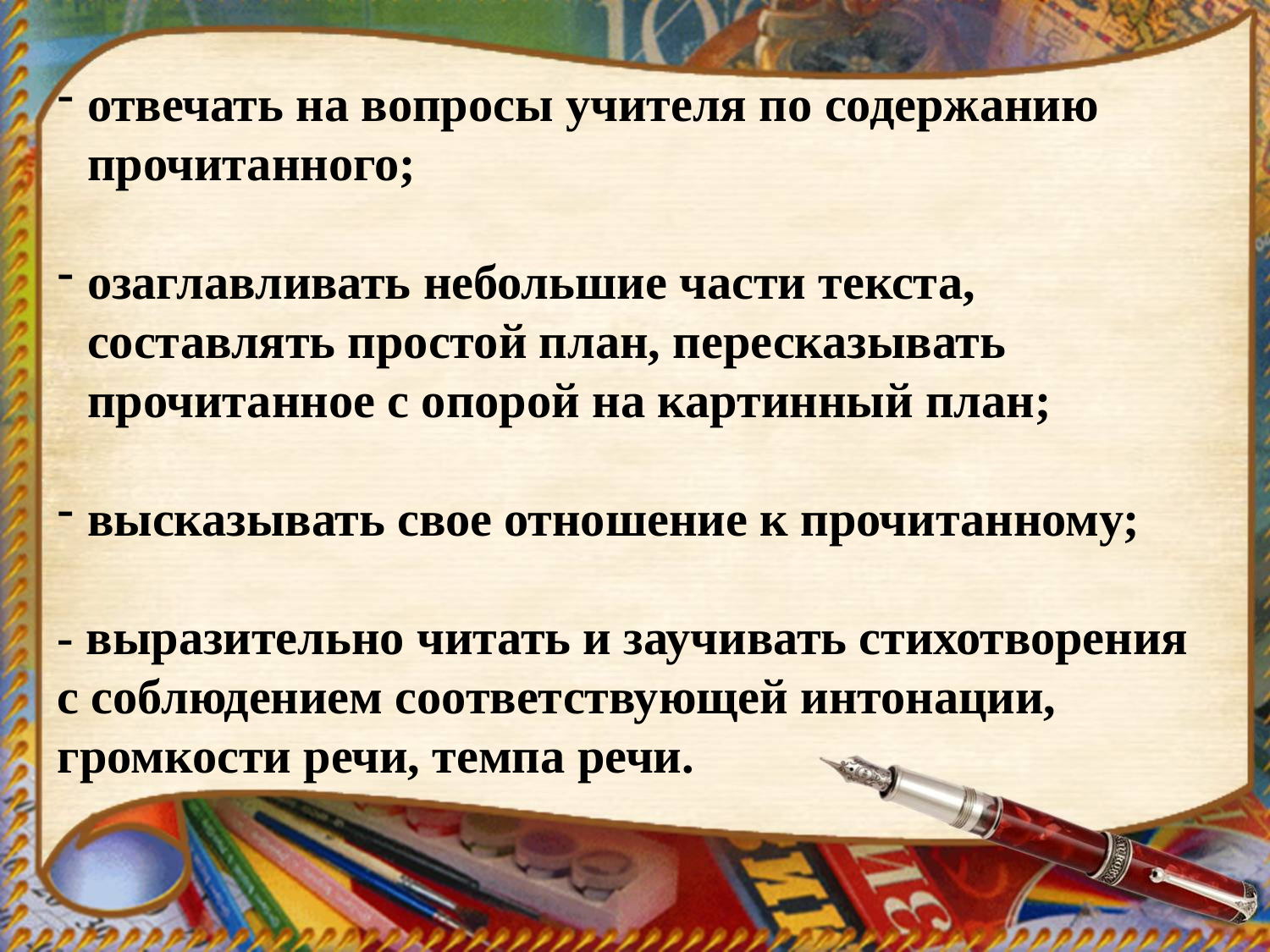

отвечать на вопросы учителя по содержанию прочитанного;

озаглавливать небольшие части текста, составлять простой план, пересказывать прочитанное с опорой на картинный план;

высказывать свое отношение к прочитанному;

- выразительно читать и заучивать стихотворения с соблюдением соответствующей интонации, громкости речи, темпа речи.